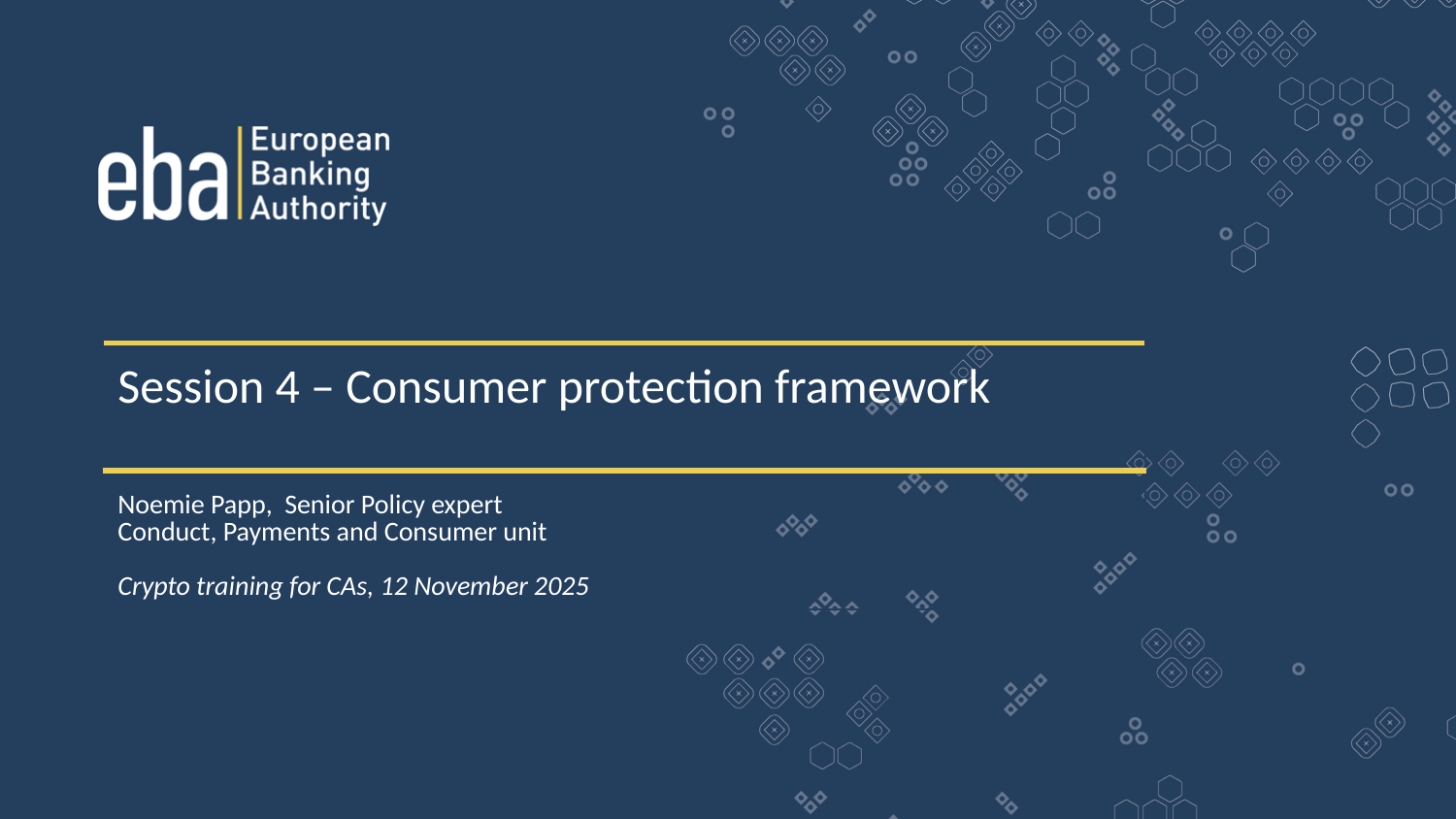

| Session 4 – Consumer protection framework |
| --- |
| Noemie Papp, Senior Policy expert Conduct, Payments and Consumer unit Crypto training for CAs, 12 November 2025 |